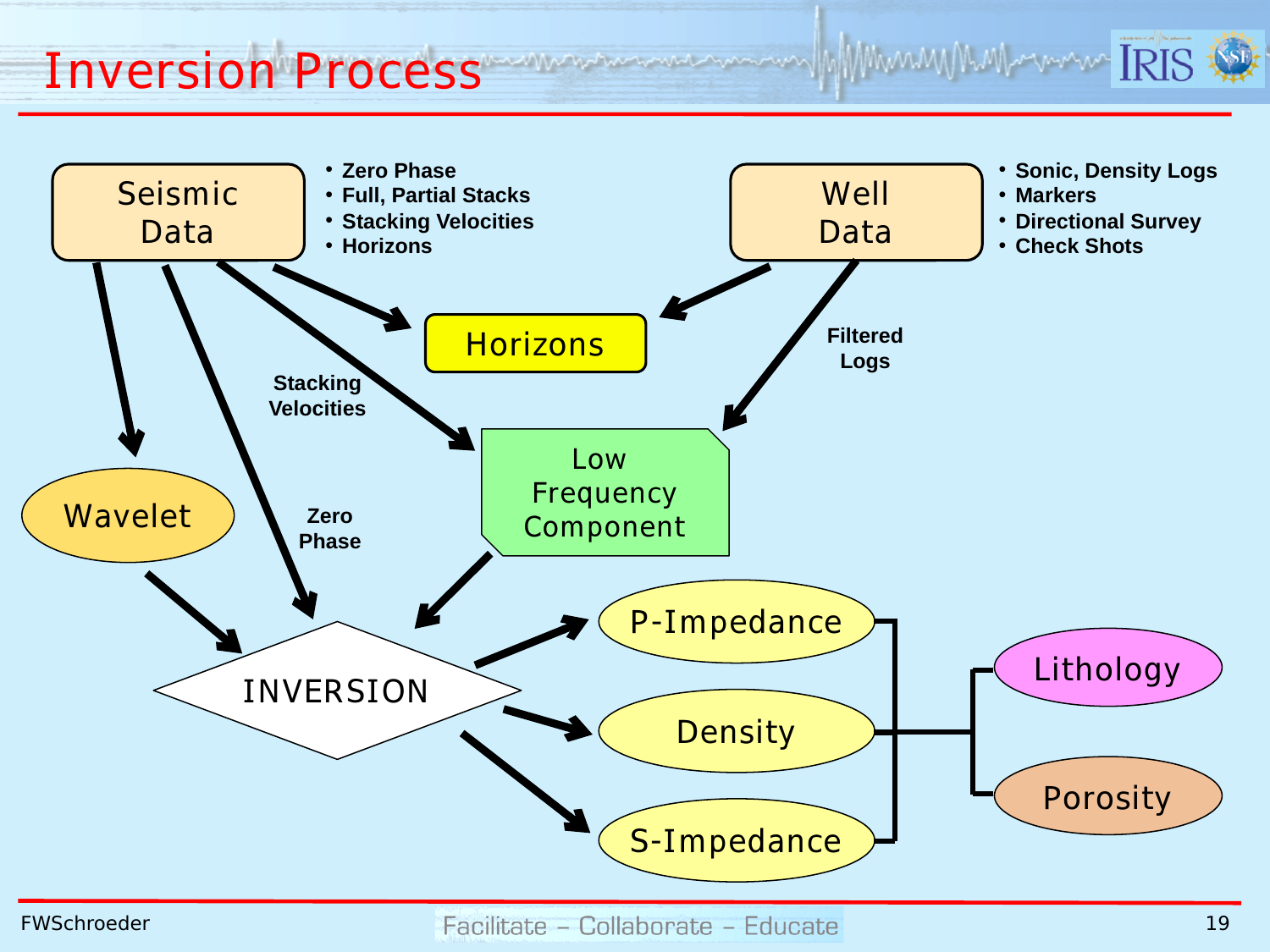

# Inversion Process
Zero Phase
Full, Partial Stacks
Stacking Velocities
Horizons
Sonic, Density Logs
Markers
Directional Survey
Check Shots

Seismic
Data

Well
Data
Filtered Logs
Stacking Velocities

Low
Frequency
Component

Wavelet
Zero
Phase

INVERSION

Horizons

P-Impedance

Density

S-Impedance

Lithology

Porosity